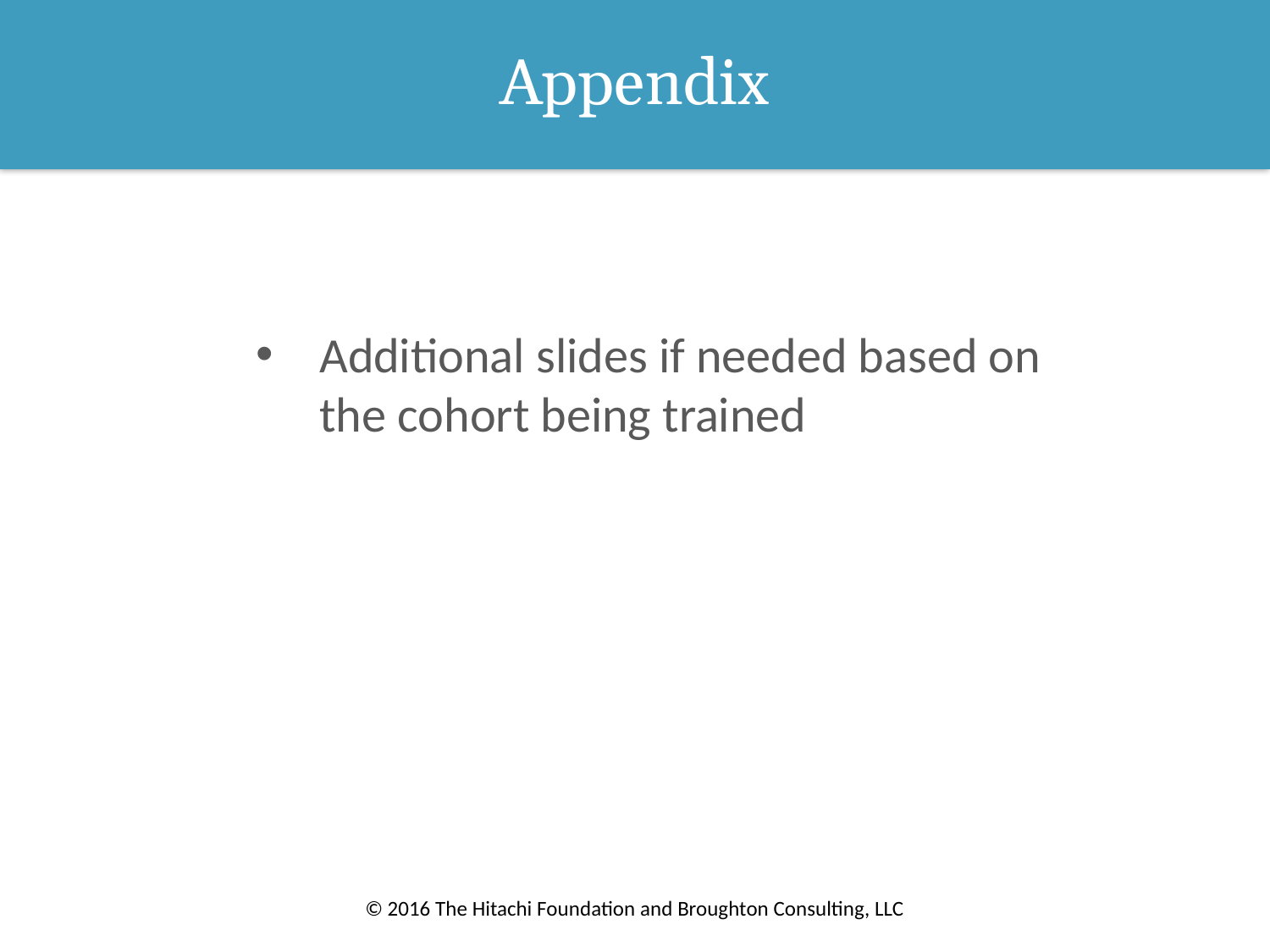

# Appendix
Additional slides if needed based on the cohort being trained